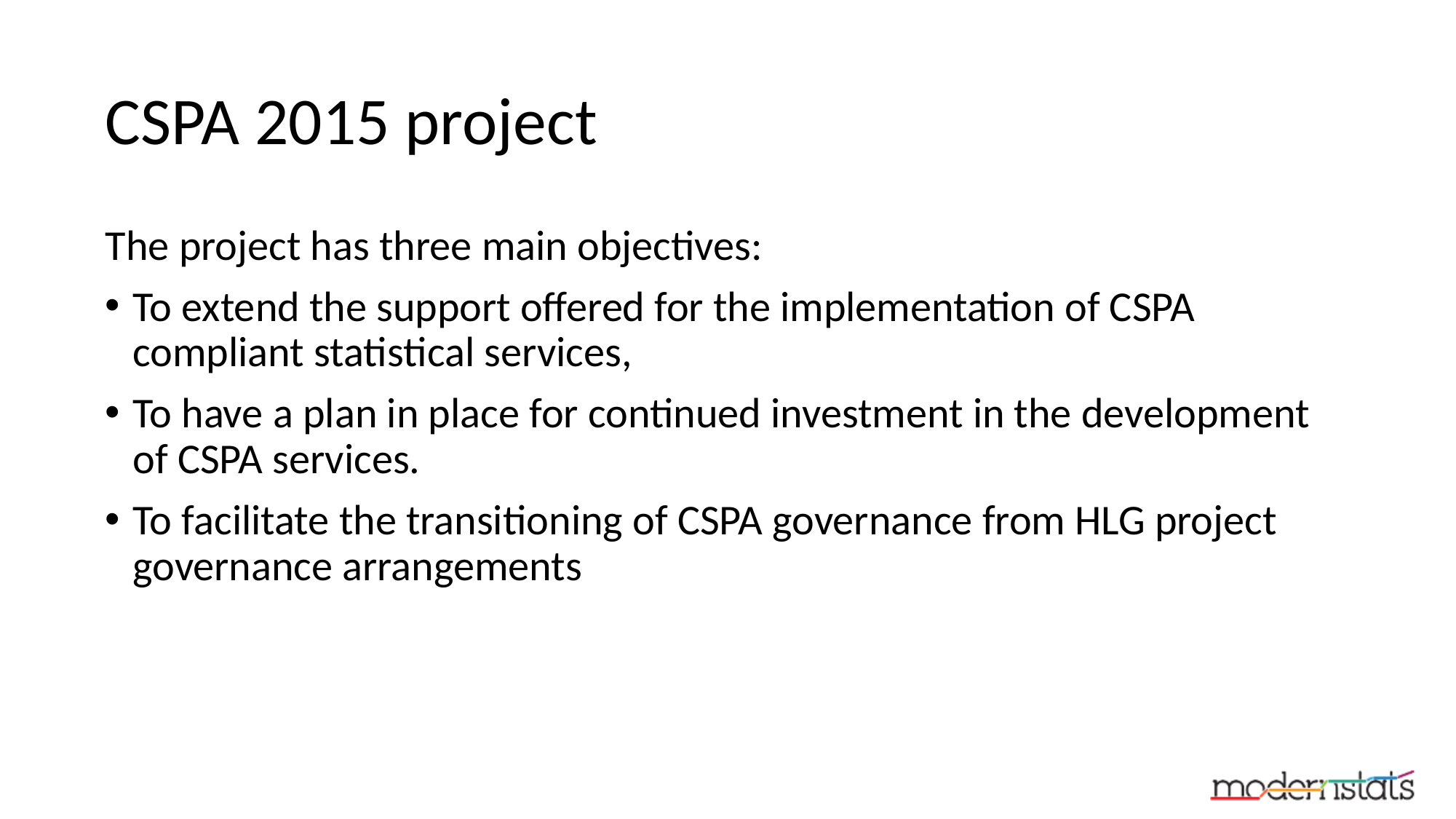

# CSPA 2015 project
The project has three main objectives:
To extend the support offered for the implementation of CSPA compliant statistical services,
To have a plan in place for continued investment in the development of CSPA services.
To facilitate the transitioning of CSPA governance from HLG project governance arrangements